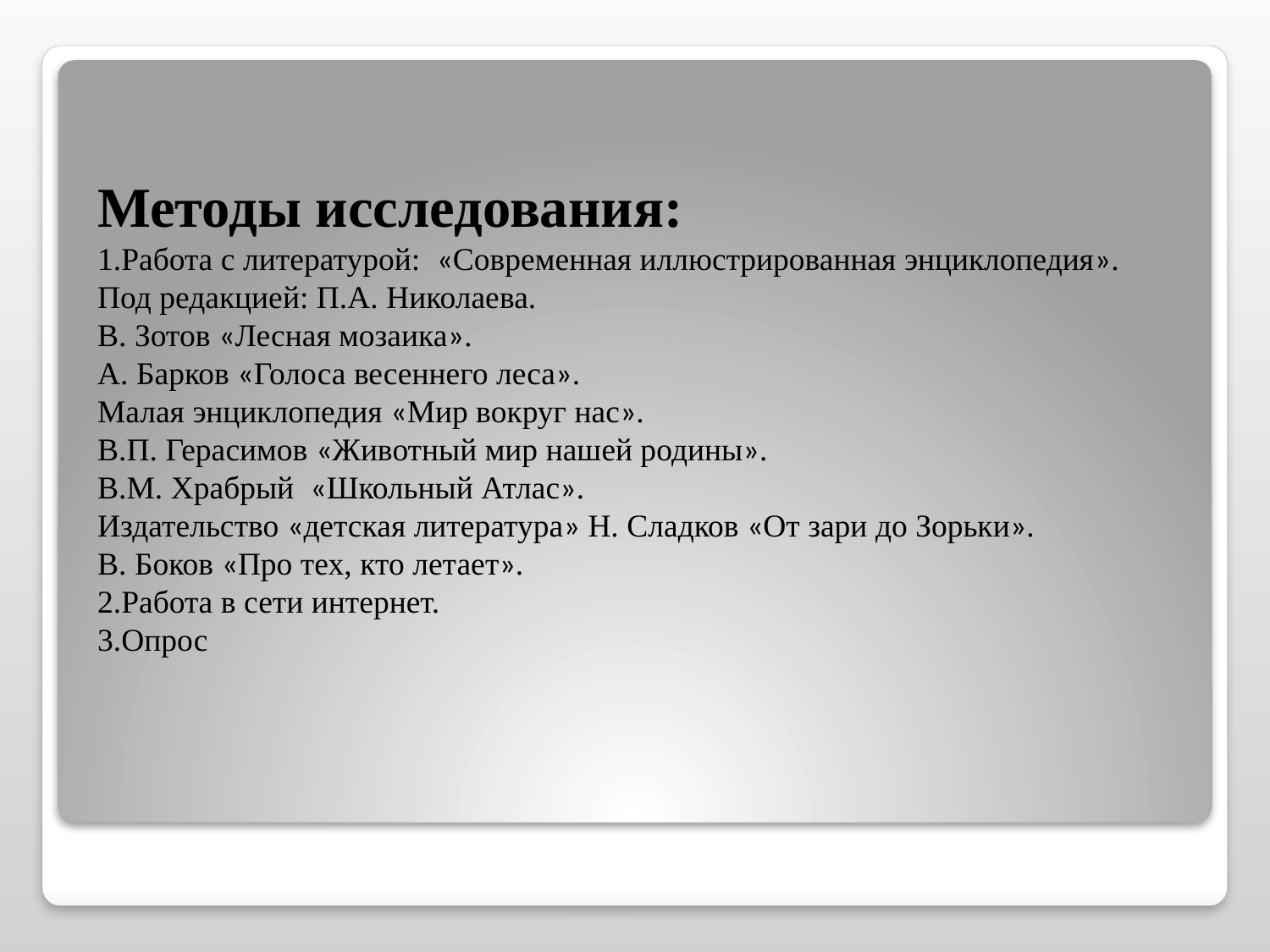

Методы исследования:
1.Работа с литературой:  «Современная иллюстрированная энциклопедия».
Под редакцией: П.А. Николаева.
В. Зотов «Лесная мозаика».
А. Барков «Голоса весеннего леса».
Малая энциклопедия «Мир вокруг нас».
В.П. Герасимов «Животный мир нашей родины».
В.М. Храбрый  «Школьный Атлас».
Издательство «детская литература» Н. Сладков «От зари до Зорьки».
В. Боков «Про тех, кто летает».
2.Работа в сети интернет.
3.Опрос